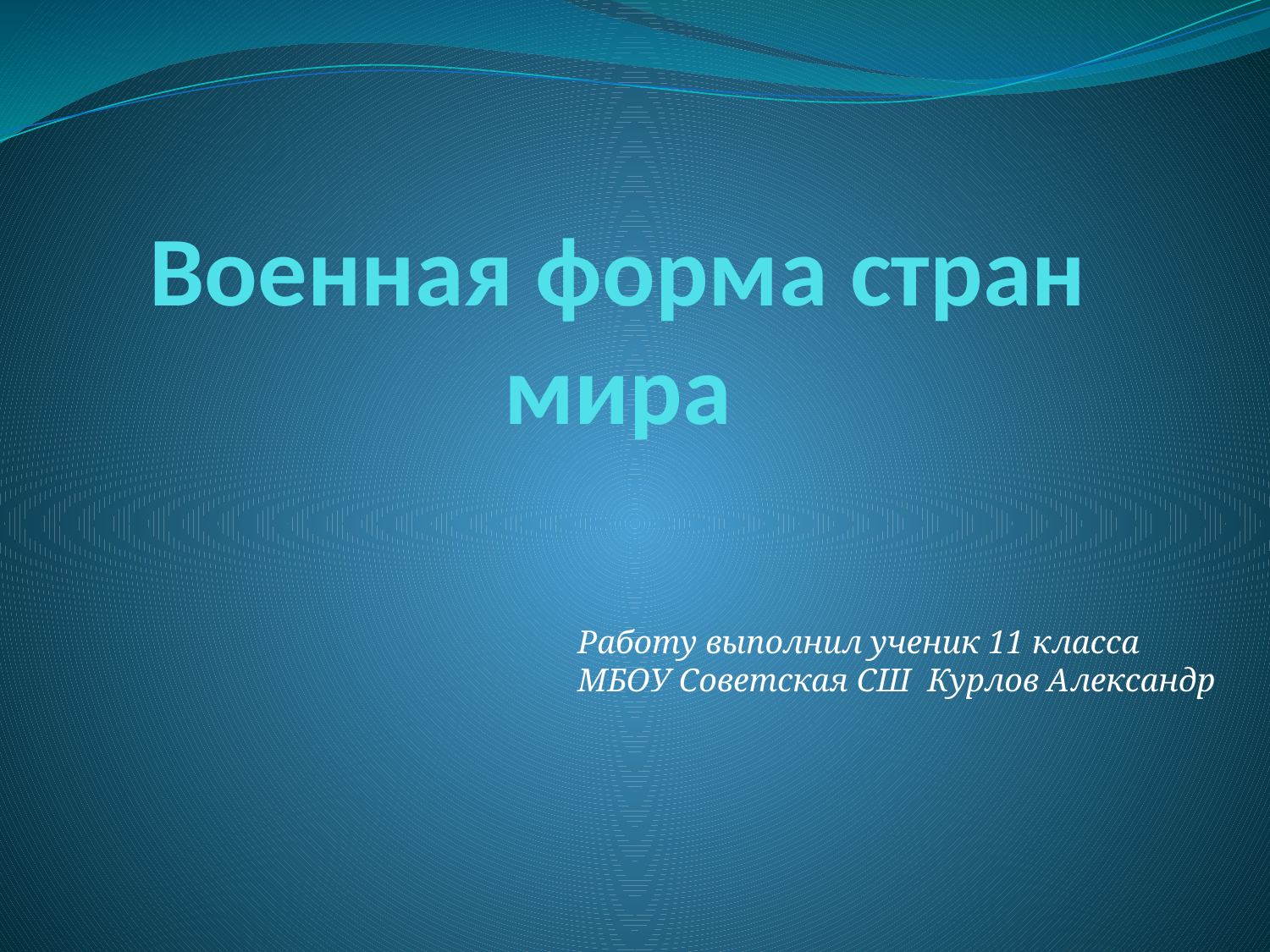

# Военная форма стран мира

Работу выполнил ученик 11 класса
МБОУ Советская СШ  Курлов Александр